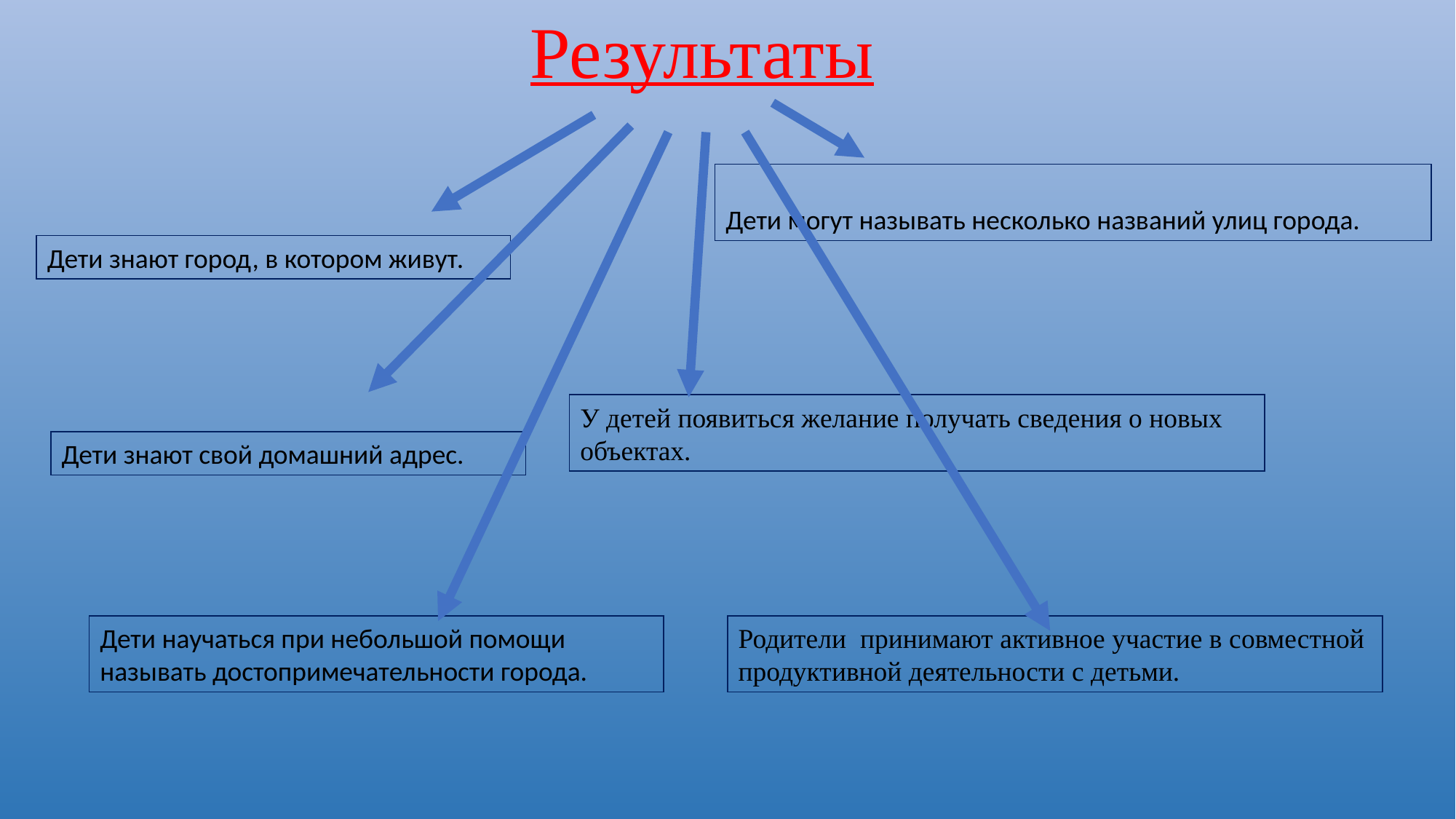

Результаты

Дети могут называть несколько названий улиц города.
Дети знают город, в котором живут.
У детей появиться желание получать сведения о новых объектах.
Дети знают свой домашний адрес.
Дети научаться при небольшой помощи  называть достопримечательности города.
Родители  принимают активное участие в совместной продуктивной деятельности с детьми.